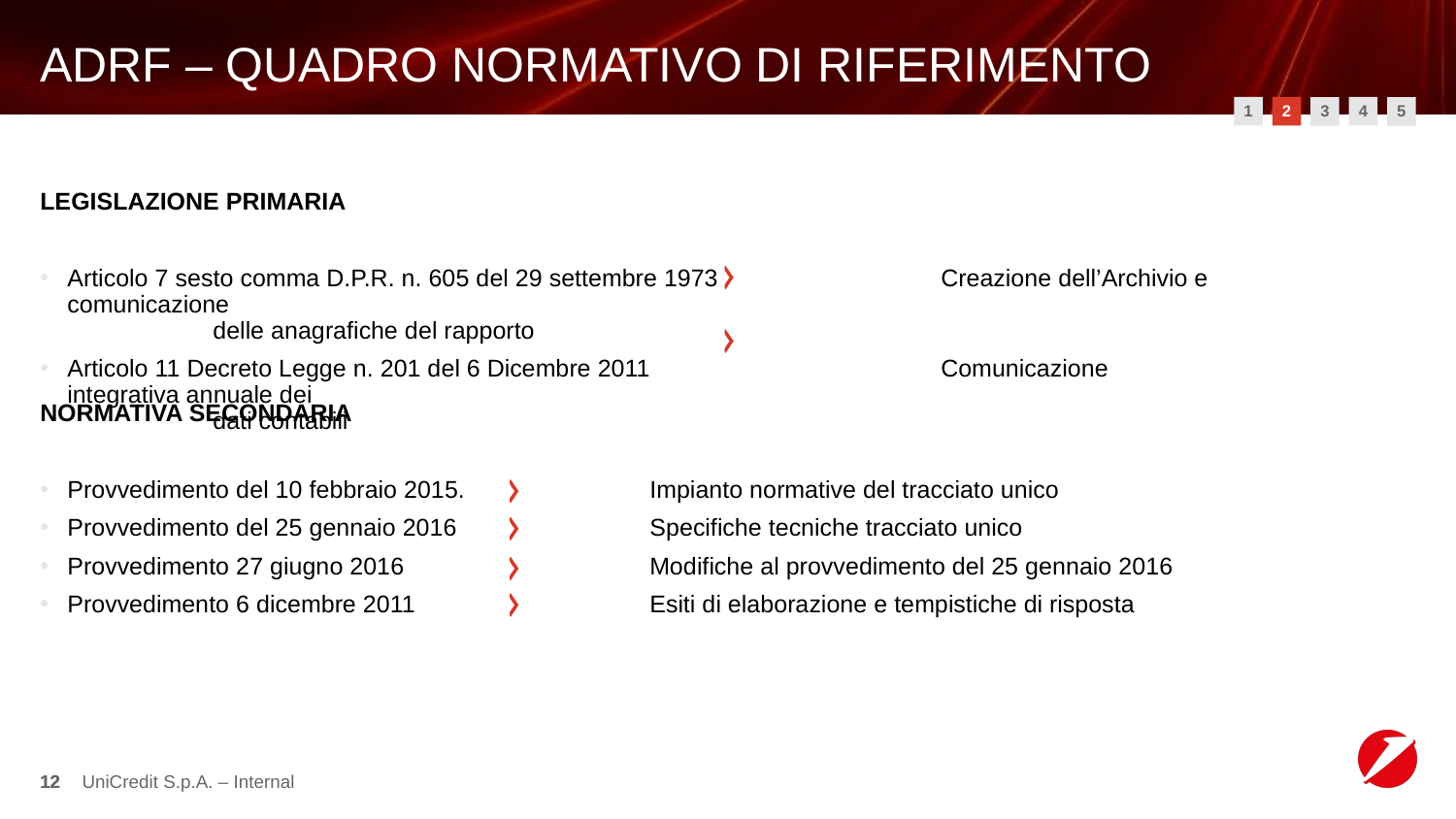

# ADRF – QUADRO NORMATIVO DI RIFERIMENTO
1
2
4
3
5

LEGISLAZIONE PRIMARIA

Articolo 7 sesto comma D.P.R. n. 605 del 29 settembre 1973  		Creazione dell’Archivio e comunicazione 							delle anagrafiche del rapporto
Articolo 11 Decreto Legge n. 201 del 6 Dicembre 2011 		Comunicazione integrativa annuale dei 							dati contabili

NORMATIVA SECONDARIA

Provvedimento del 10 febbraio 2015.		Impianto normative del tracciato unico
Provvedimento del 25 gennaio 2016 		Specifiche tecniche tracciato unico
Provvedimento 27 giugno 2016 		Modifiche al provvedimento del 25 gennaio 2016
Provvedimento 6 dicembre 2011 		Esiti di elaborazione e tempistiche di risposta

UniCredit S.p.A. – Internal